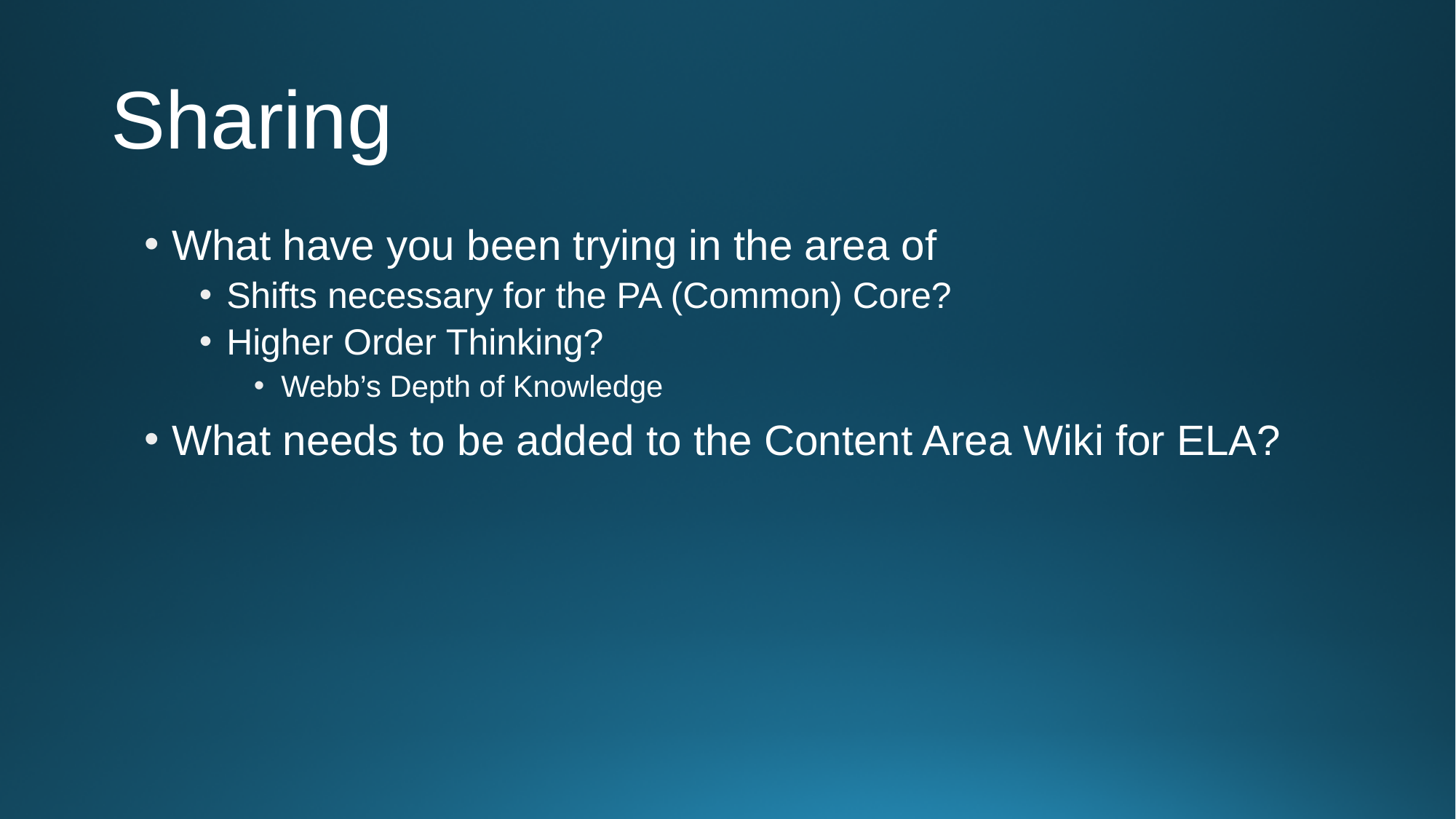

# Sharing
What have you been trying in the area of
Shifts necessary for the PA (Common) Core?
Higher Order Thinking?
Webb’s Depth of Knowledge
What needs to be added to the Content Area Wiki for ELA?